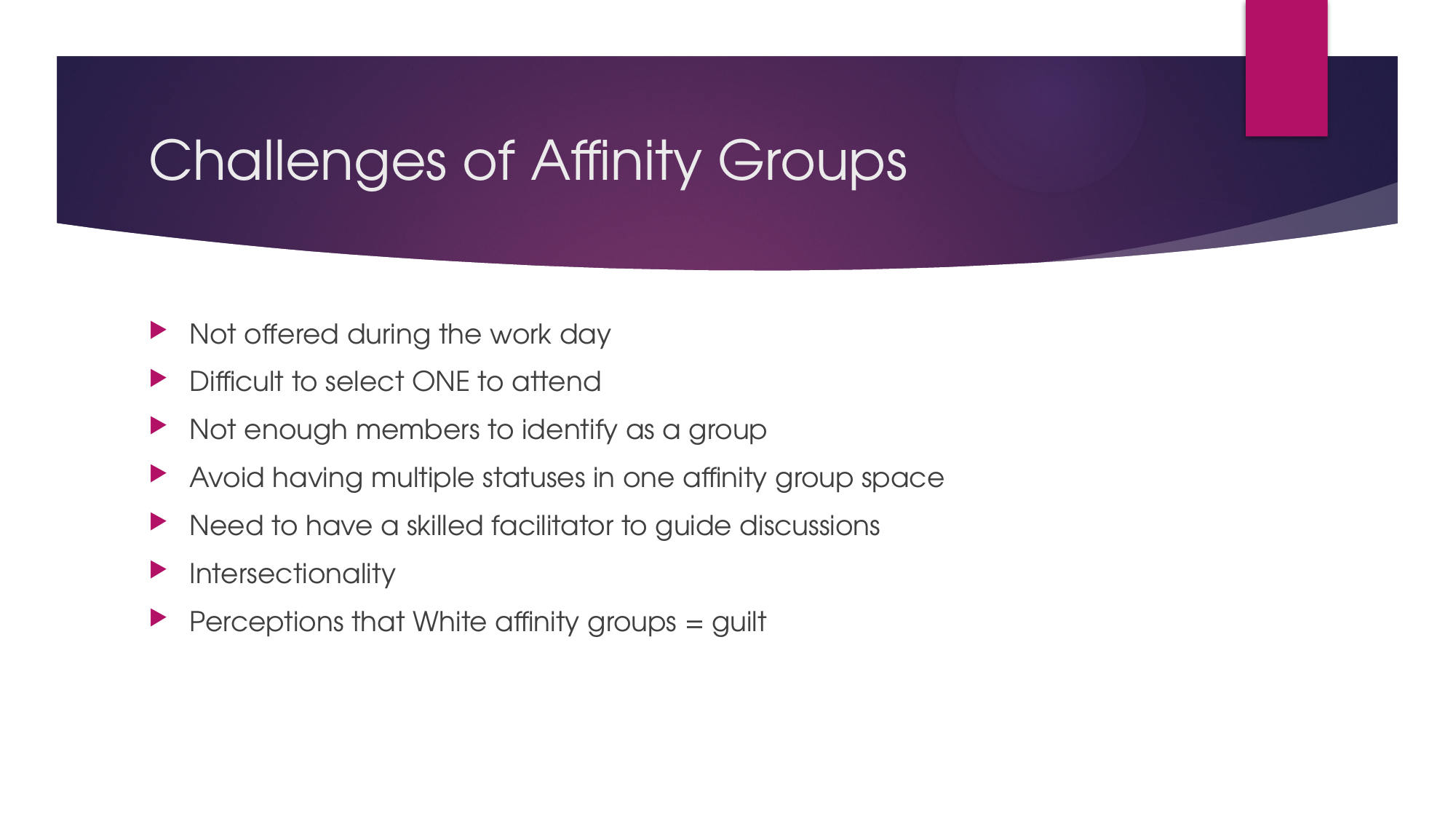

# Challenges of Affinity Groups
Not offered during the work day
Difficult to select ONE to attend
Not enough members to identify as a group
Avoid having multiple statuses in one affinity group space
Need to have a skilled facilitator to guide discussions
Intersectionality
Perceptions that White affinity groups = guilt